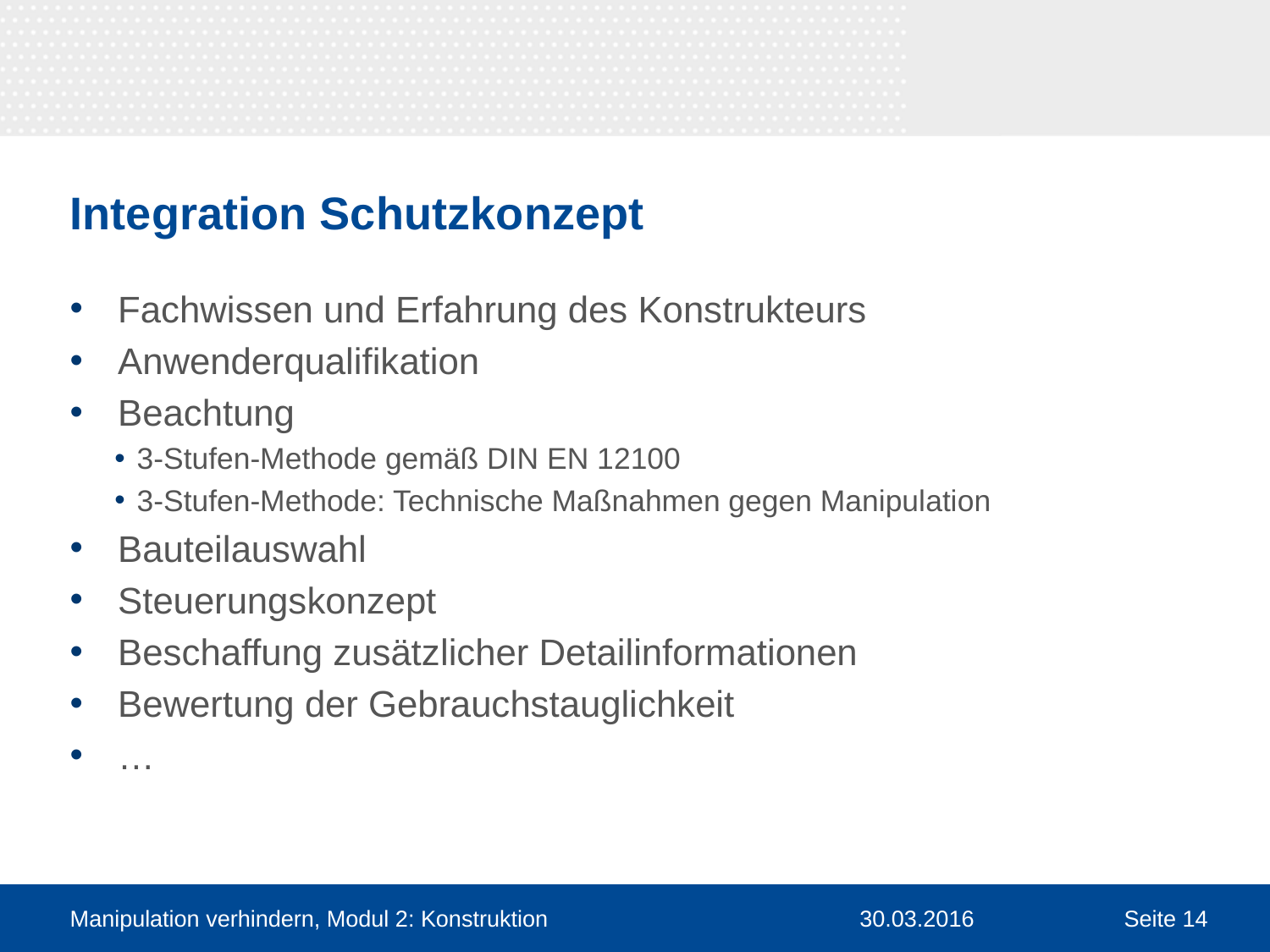

# Integration Schutzkonzept
Fachwissen und Erfahrung des Konstrukteurs
Anwenderqualifikation
Beachtung
3-Stufen-Methode gemäß DIN EN 12100
3-Stufen-Methode: Technische Maßnahmen gegen Manipulation
Bauteilauswahl
Steuerungskonzept
Beschaffung zusätzlicher Detailinformationen
Bewertung der Gebrauchstauglichkeit
…
Manipulation verhindern, Modul 2: Konstruktion
30.03.2016
Seite 14